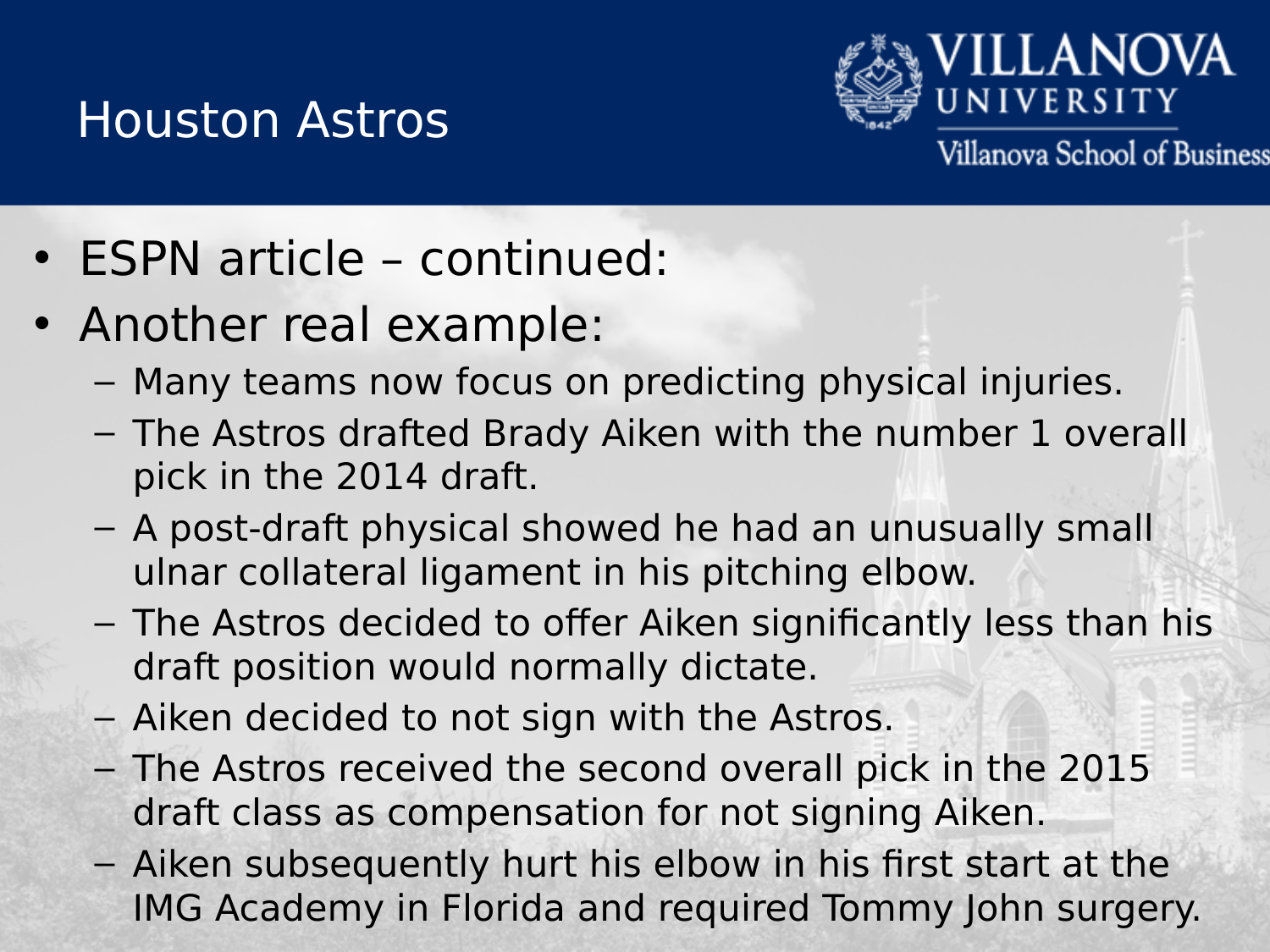

# Houston Astros
ESPN article – continued:
Another real example:
Many teams now focus on predicting physical injuries.
The Astros drafted Brady Aiken with the number 1 overall pick in the 2014 draft.
A post-draft physical showed he had an unusually small ulnar collateral ligament in his pitching elbow.
The Astros decided to offer Aiken significantly less than his draft position would normally dictate.
Aiken decided to not sign with the Astros.
The Astros received the second overall pick in the 2015 draft class as compensation for not signing Aiken.
Aiken subsequently hurt his elbow in his first start at the IMG Academy in Florida and required Tommy John surgery.